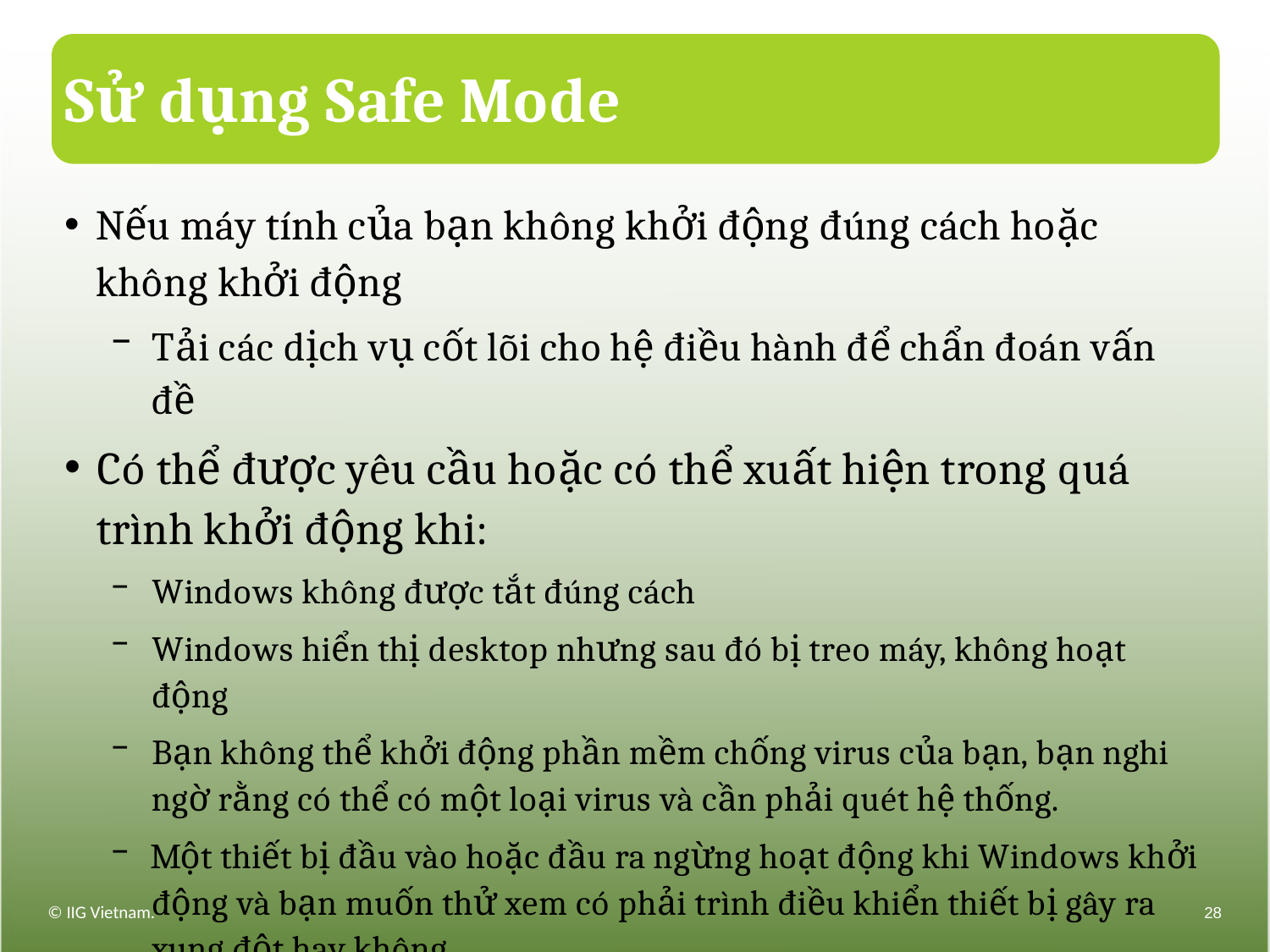

# Sử dụng Safe Mode
Nếu máy tính của bạn không khởi động đúng cách hoặc không khởi động
Tải các dịch vụ cốt lõi cho hệ điều hành để chẩn đoán vấn đề
Có thể được yêu cầu hoặc có thể xuất hiện trong quá trình khởi động khi:
Windows không được tắt đúng cách
Windows hiển thị desktop nhưng sau đó bị treo máy, không hoạt động
Bạn không thể khởi động phần mềm chống virus của bạn, bạn nghi ngờ rằng có thể có một loại virus và cần phải quét hệ thống.
Một thiết bị đầu vào hoặc đầu ra ngừng hoạt động khi Windows khởi động và bạn muốn thử xem có phải trình điều khiển thiết bị gây ra xung đột hay không
© IIG Vietnam.
28